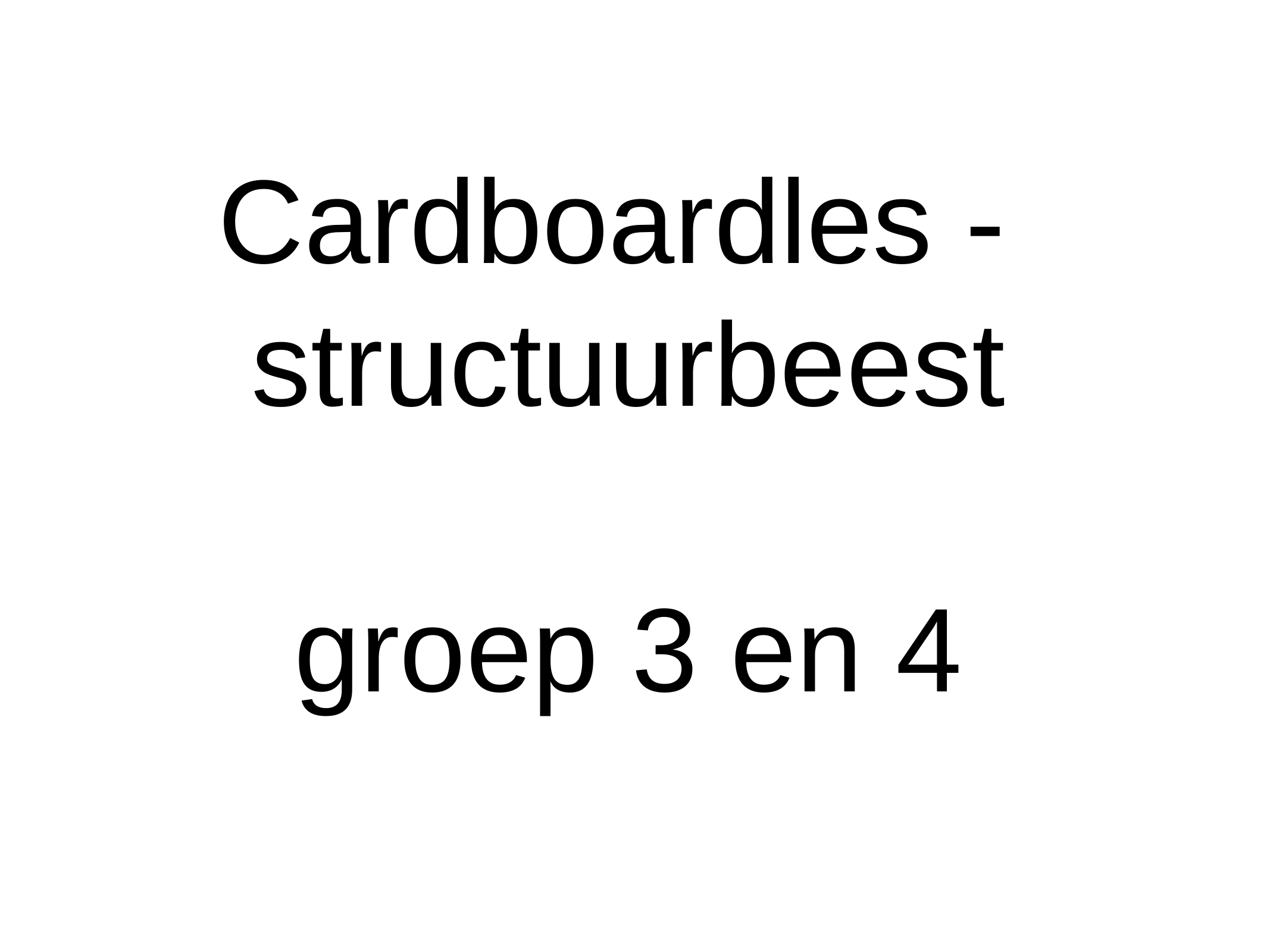

# Cardboardles - structuurbeest groep 3 en 4